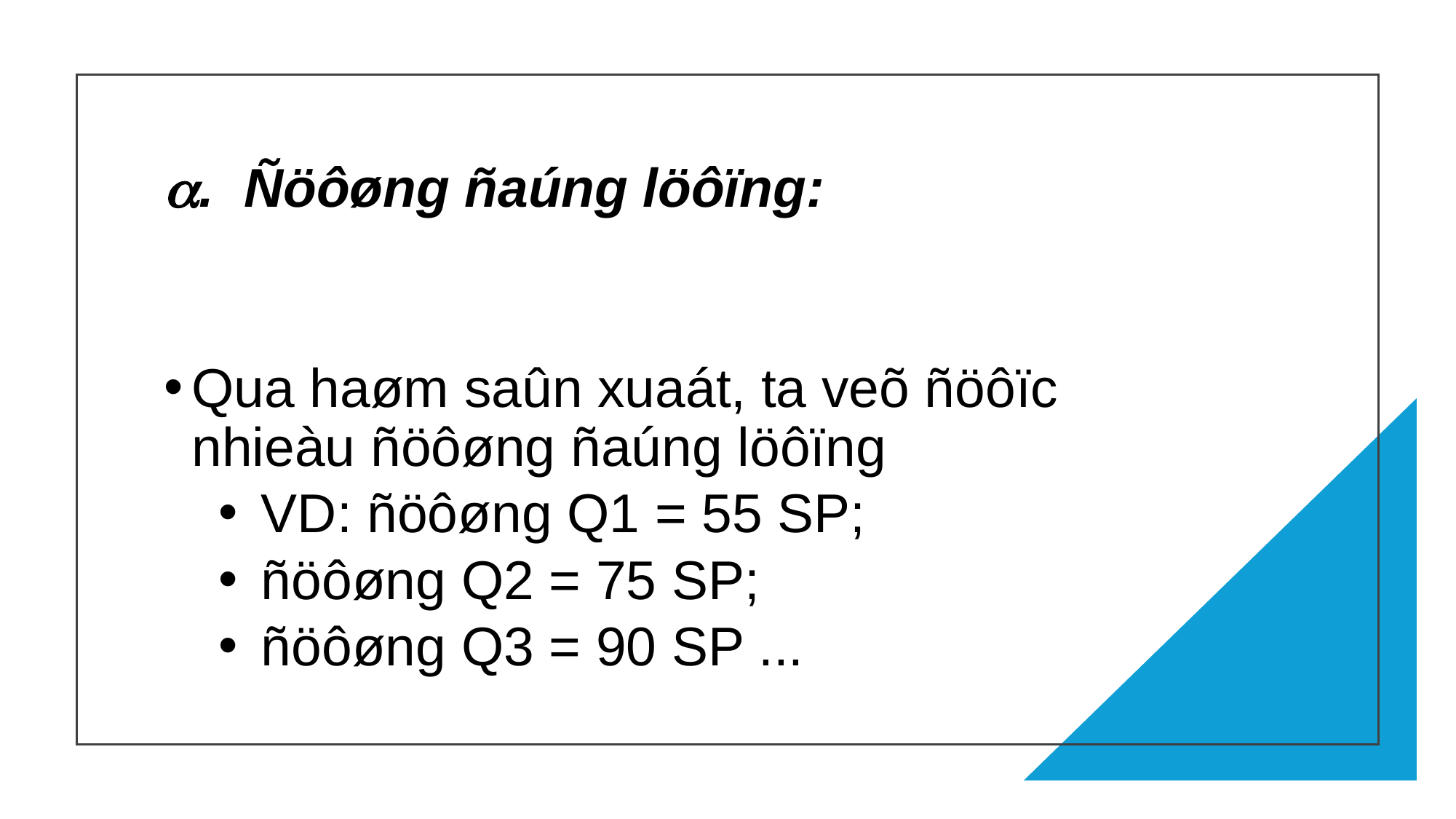

# α.  Ñöôøng ñaúng löôïng:
Qua haøm saûn xuaát, ta veõ ñöôïc nhieàu ñöôøng ñaúng löôïng
 VD: ñöôøng Q1 = 55 SP;
 ñöôøng Q2 = 75 SP;
 ñöôøng Q3 = 90 SP ...